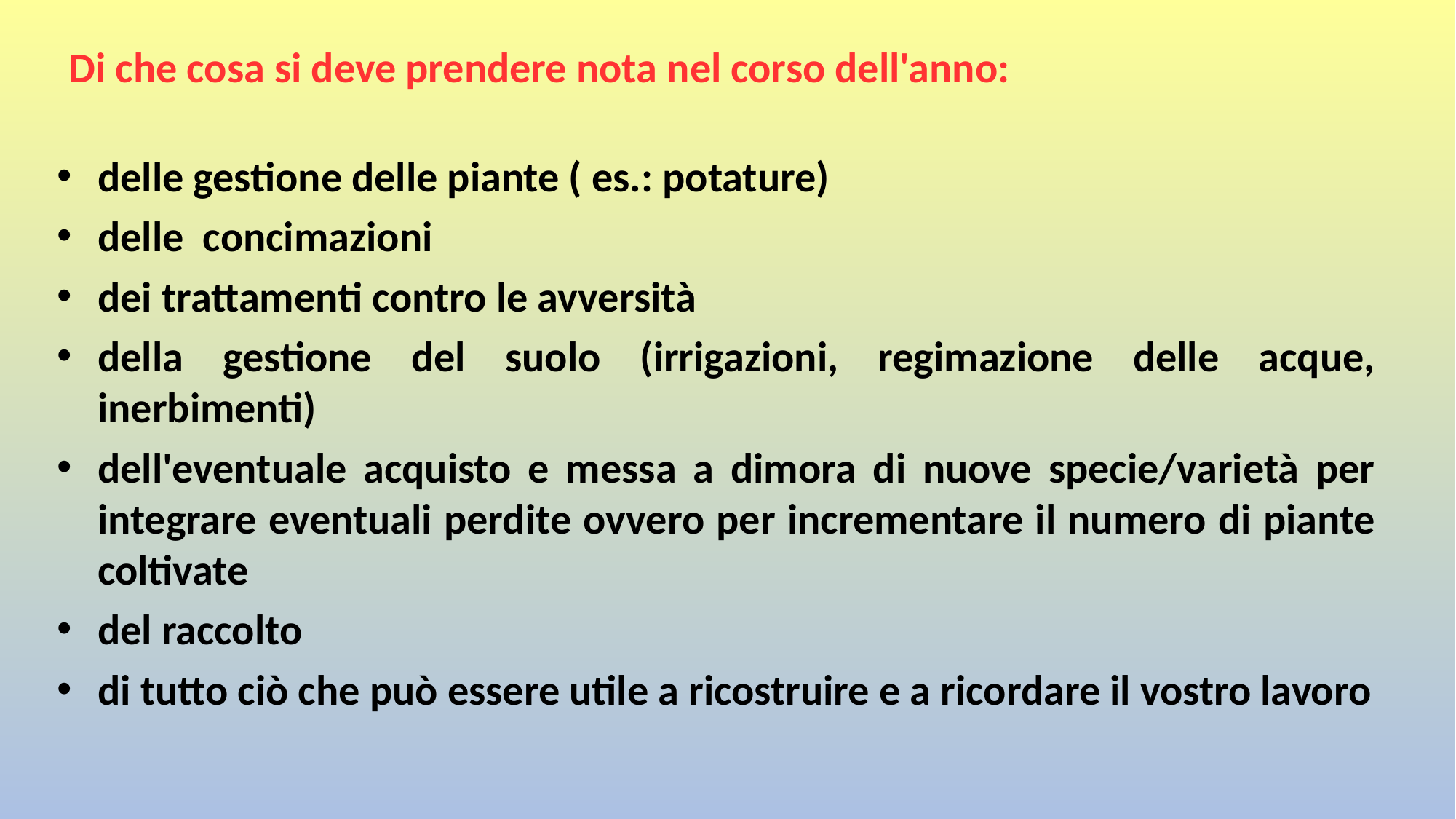

Di che cosa si deve prendere nota nel corso dell'anno:
delle gestione delle piante ( es.: potature)
delle  concimazioni
dei trattamenti contro le avversità
della gestione del suolo (irrigazioni, regimazione delle acque, inerbimenti)
dell'eventuale acquisto e messa a dimora di nuove specie/varietà per integrare eventuali perdite ovvero per incrementare il numero di piante coltivate
del raccolto
di tutto ciò che può essere utile a ricostruire e a ricordare il vostro lavoro